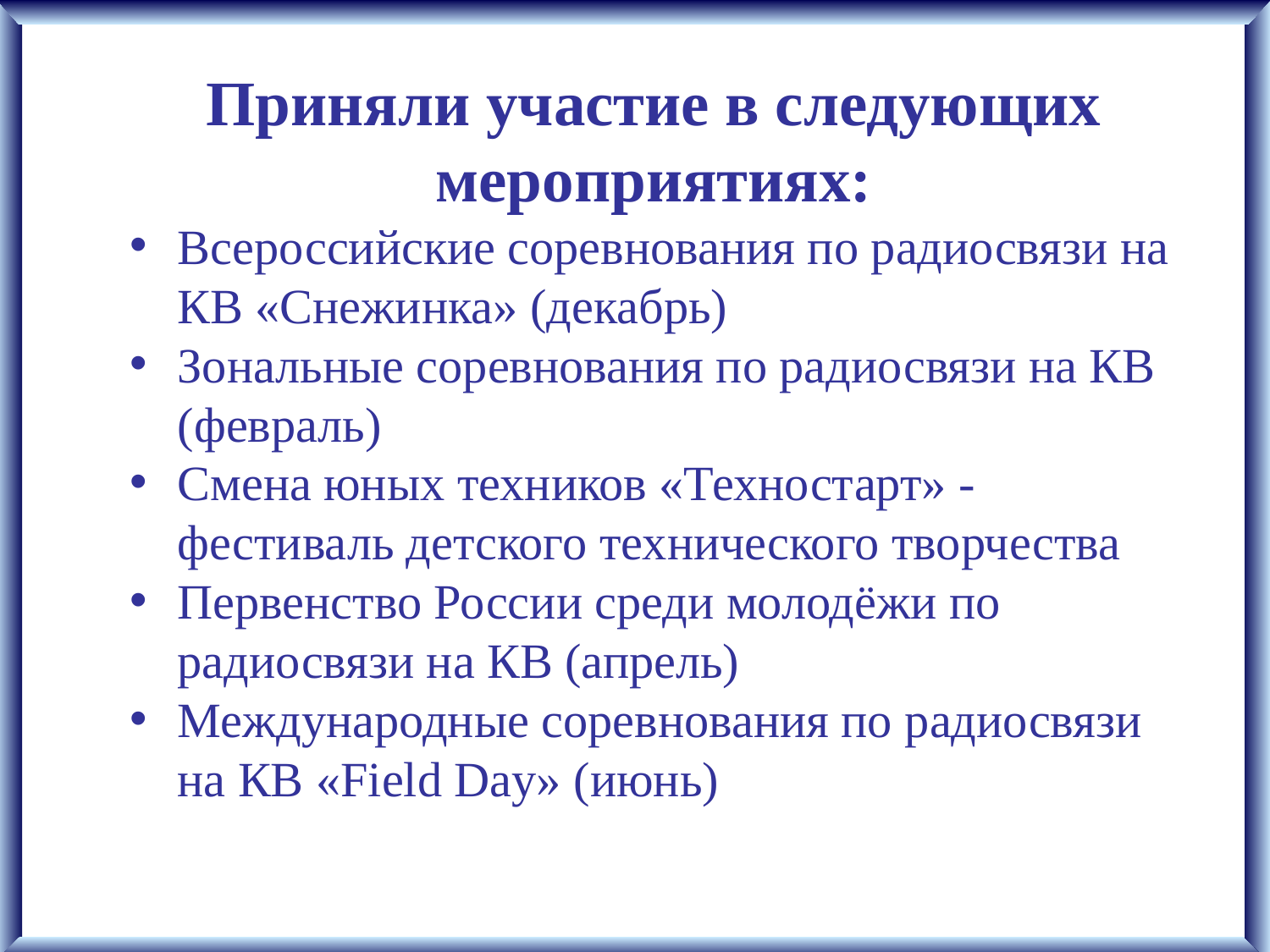

Приняли участие в следующих мероприятиях:
Всероссийские соревнования по радиосвязи на КВ «Снежинка» (декабрь)
Зональные соревнования по радиосвязи на КВ (февраль)
Смена юных техников «Техностарт» - фестиваль детского технического творчества
Первенство России среди молодёжи по радиосвязи на КВ (апрель)
Международные соревнования по радиосвязи на КВ «Field Day» (июнь)